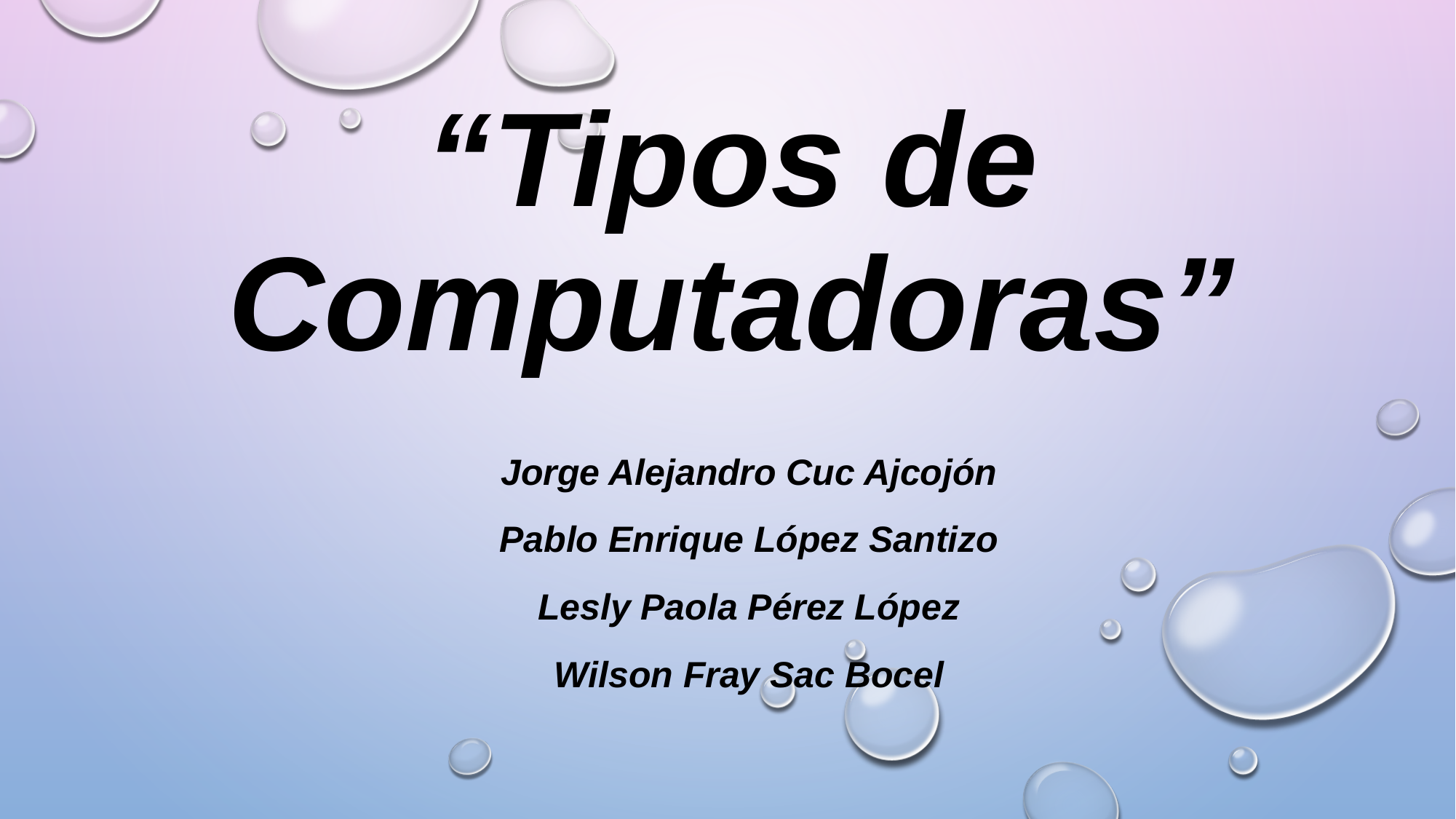

# “Tipos de Computadoras”
Jorge Alejandro Cuc Ajcojón
Pablo Enrique López Santizo
Lesly Paola Pérez López
Wilson Fray Sac Bocel